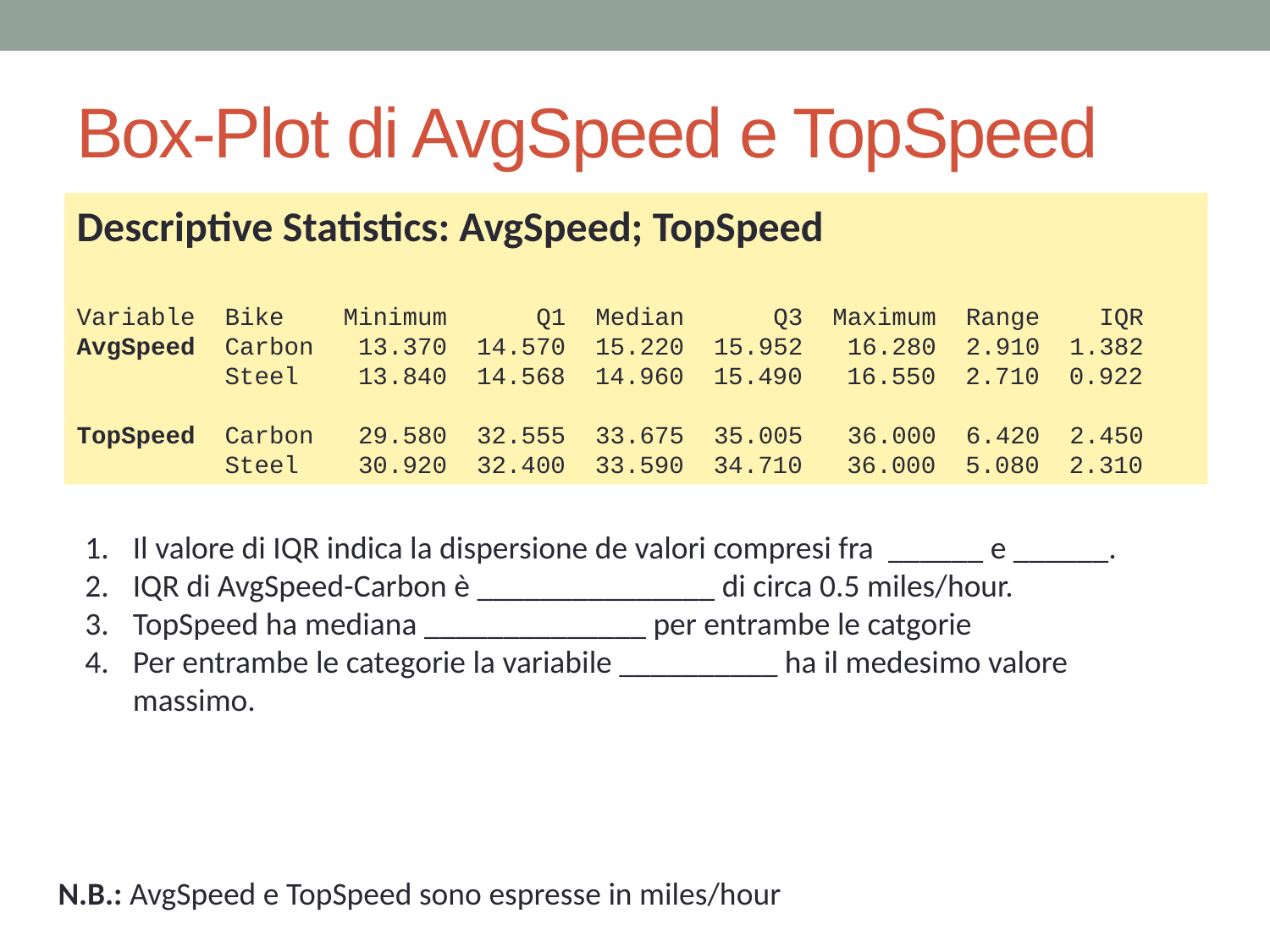

# Box-Plot di AvgSpeed e TopSpeed
Descriptive Statistics: AvgSpeed; TopSpeed

Variable  Bike    Minimum      Q1  Median      Q3  Maximum  Range    IQR
AvgSpeed  Carbon   13.370  14.570  15.220  15.952   16.280  2.910  1.382
          Steel    13.840  14.568  14.960  15.490   16.550  2.710  0.922

TopSpeed  Carbon   29.580  32.555  33.675  35.005   36.000  6.420  2.450
          Steel    30.920  32.400  33.590  34.710   36.000  5.080  2.310
Il valore di IQR indica la dispersione de valori compresi fra  ______ e ______.
IQR di AvgSpeed-Carbon è _______________ di circa 0.5 miles/hour.
TopSpeed ha mediana ______________ per entrambe le catgorie
Per entrambe le categorie la variabile __________ ha il medesimo valore massimo.
N.B.: AvgSpeed e TopSpeed sono espresse in miles/hour